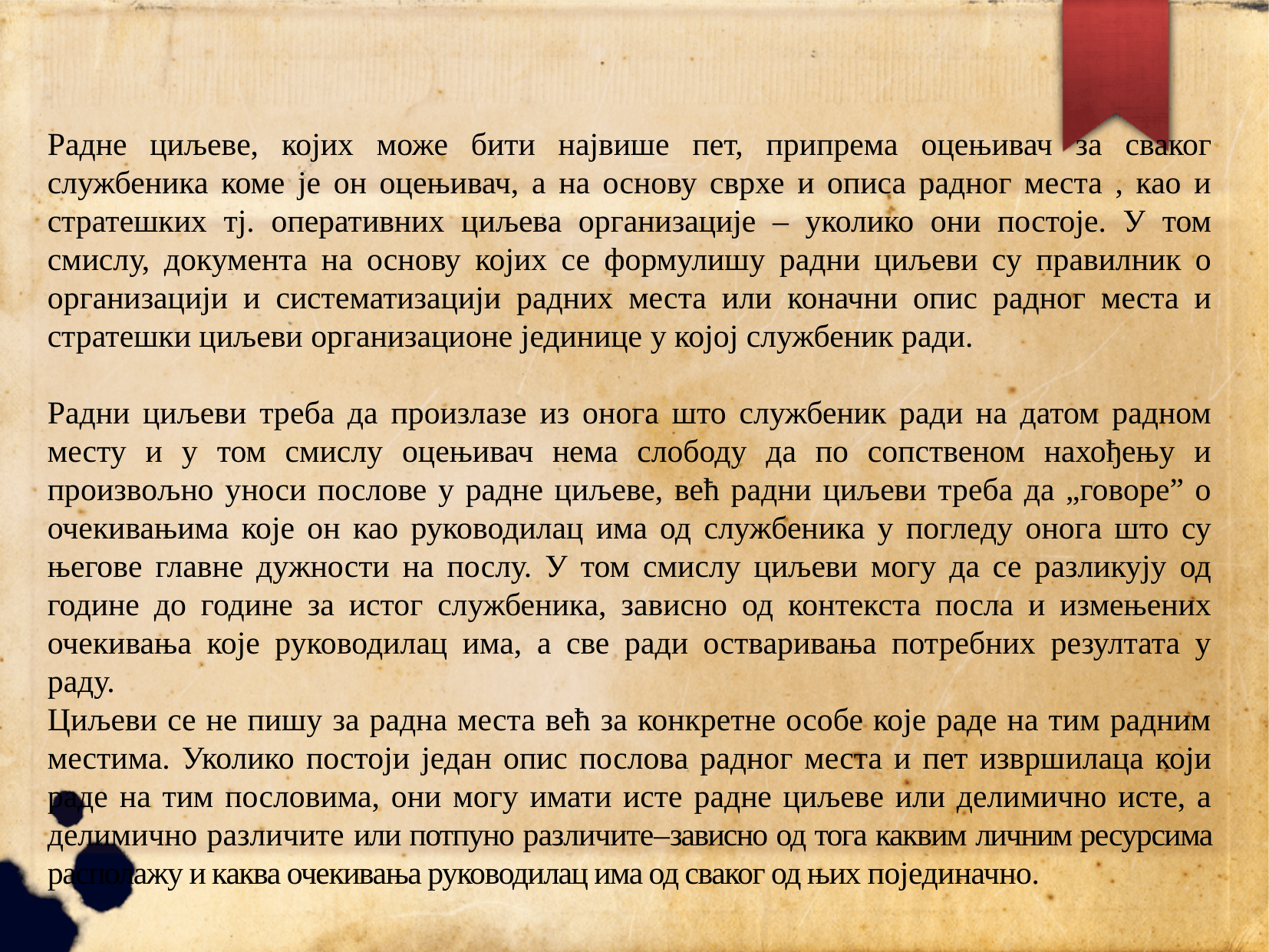

Радне циљеве, којих може бити највише пет, припрема оцењивач за сваког службеника коме је он оцењивач, а на основу сврхе и описа радног места , као и стратешких тј. оперативних циљева организације – уколико они постоје. У том смислу, документа на основу којих се формулишу радни циљеви су правилник о организацији и систематизацији радних места или коначни опис радног места и стратешки циљеви организационе јединице у којој службеник ради.

Радни циљеви треба да произлазе из онога што службеник ради на датом радном месту и у том смислу оцењивач нема слободу да по сопственом нахођењу и произвољно уноси послове у радне циљеве, већ радни циљеви треба да „говоре” о очекивањима које он као руководилац има од службеника у погледу онога што су његове главне дужности на послу. У том смислу циљеви могу да се разликују од године до године за истог службеника, зависно од контекста посла и измењених очекивања које руководилац има, а све ради остваривања потребних резултата у раду.
Циљеви се не пишу за радна места већ за конкретне особе које раде на тим радним местима. Уколико постоји један опис послова радног места и пет извршилаца који раде на тим пословима, они могу имати исте радне циљеве или делимично исте, а делимично различите или потпуно различите–зависно од тога каквим личним ресурсима располажу и каква очекивања руководилац има од сваког од њих појединачно.